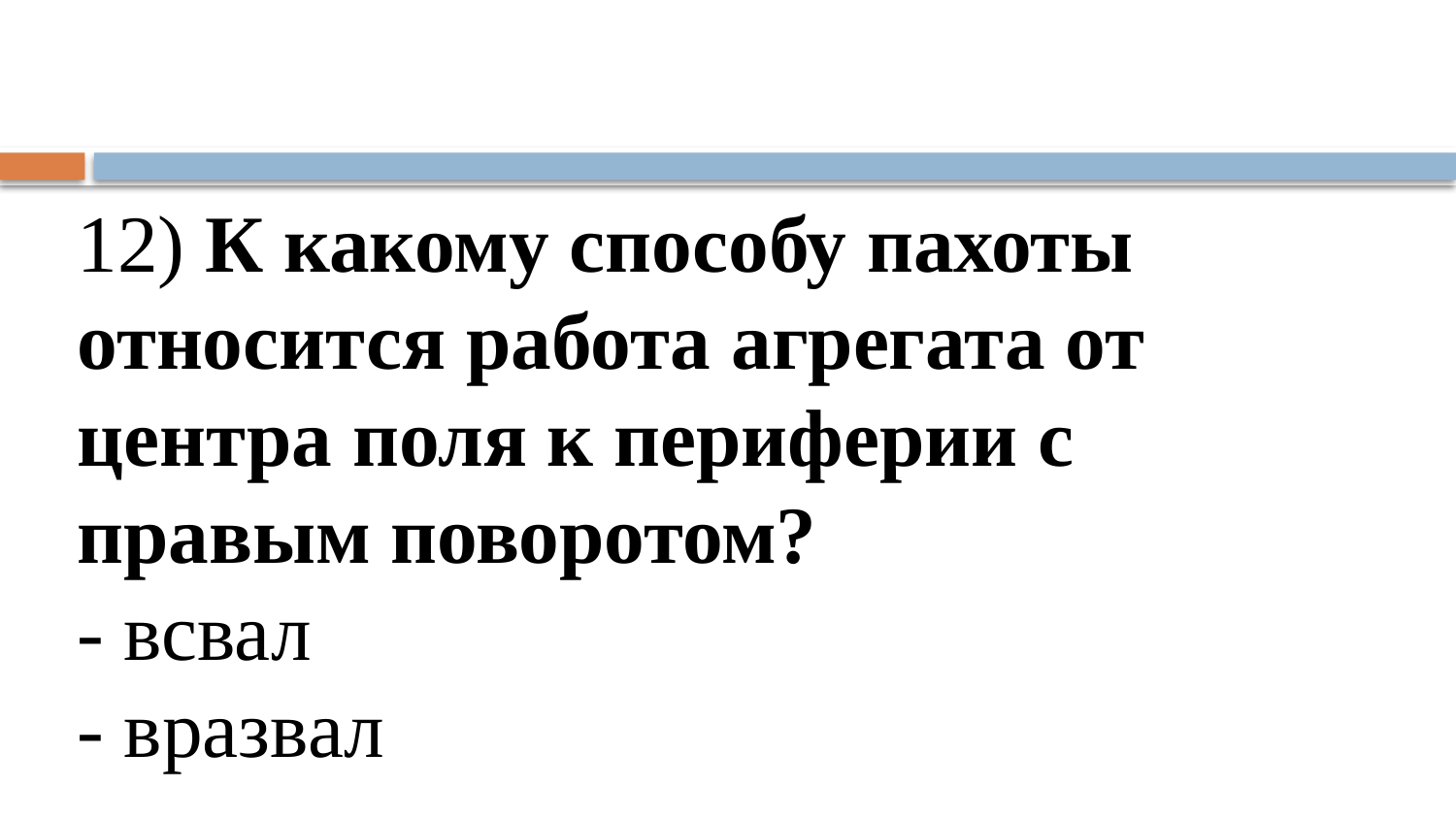

# 12) К какому способу пахоты относится работа агрегата от центра поля к периферии с правым поворотом? - всвал - вразвал